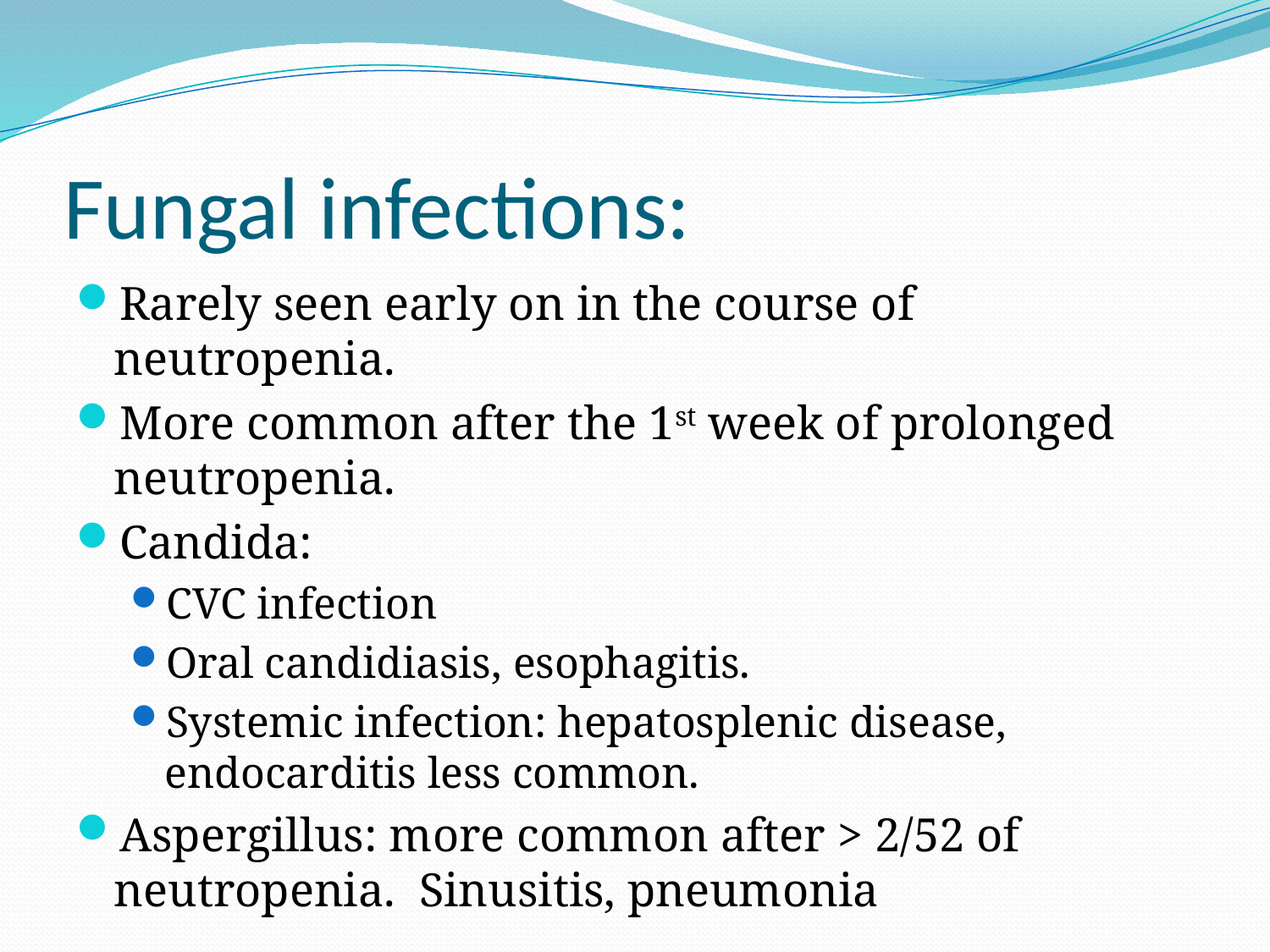

# Fungal infections:
Rarely seen early on in the course of neutropenia.
More common after the 1st week of prolonged neutropenia.
Candida:
CVC infection
Oral candidiasis, esophagitis.
Systemic infection: hepatosplenic disease, endocarditis less common.
Aspergillus: more common after > 2/52 of neutropenia.  Sinusitis, pneumonia